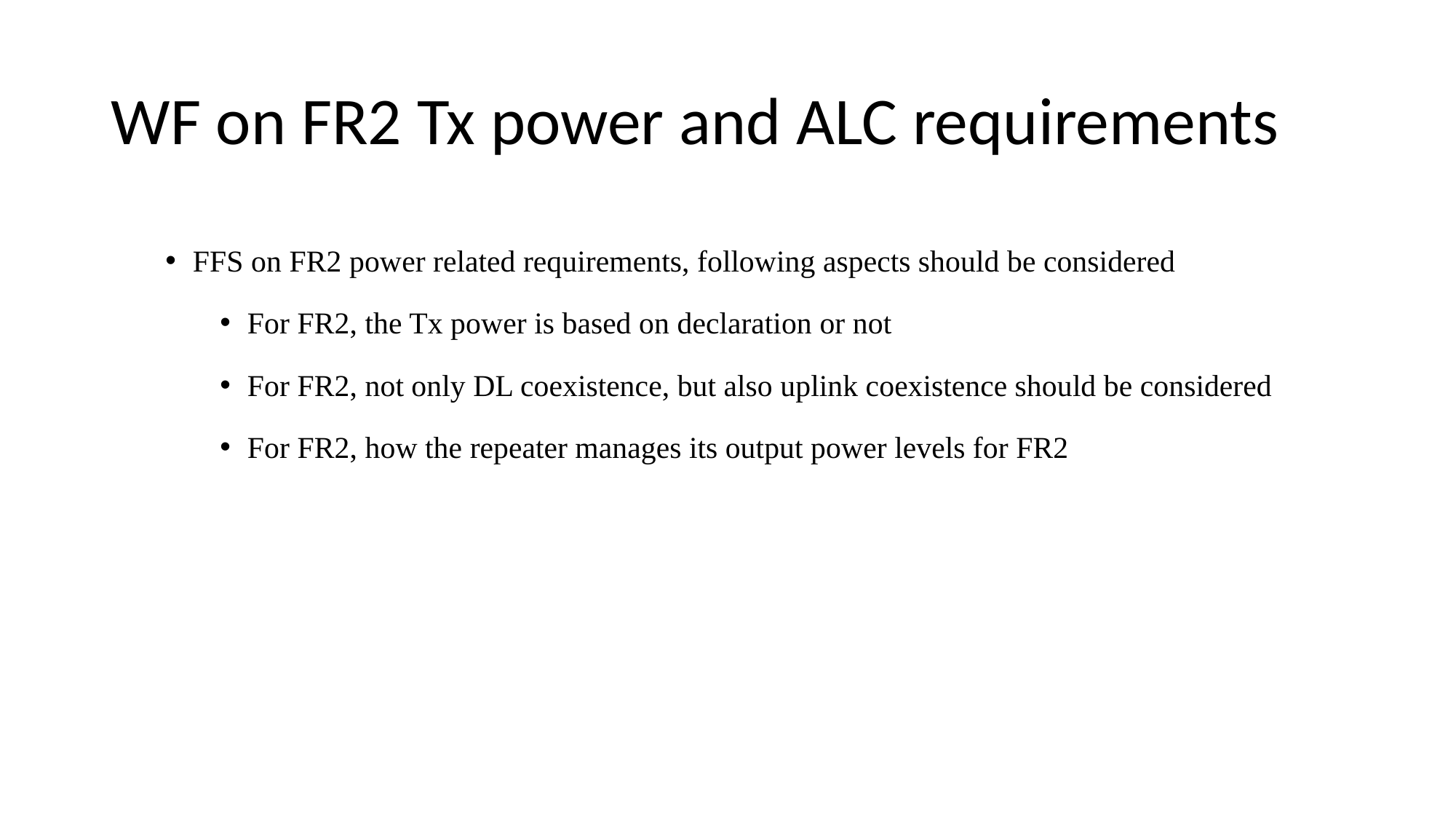

# WF on FR2 Tx power and ALC requirements
FFS on FR2 power related requirements, following aspects should be considered
For FR2, the Tx power is based on declaration or not
For FR2, not only DL coexistence, but also uplink coexistence should be considered
For FR2, how the repeater manages its output power levels for FR2